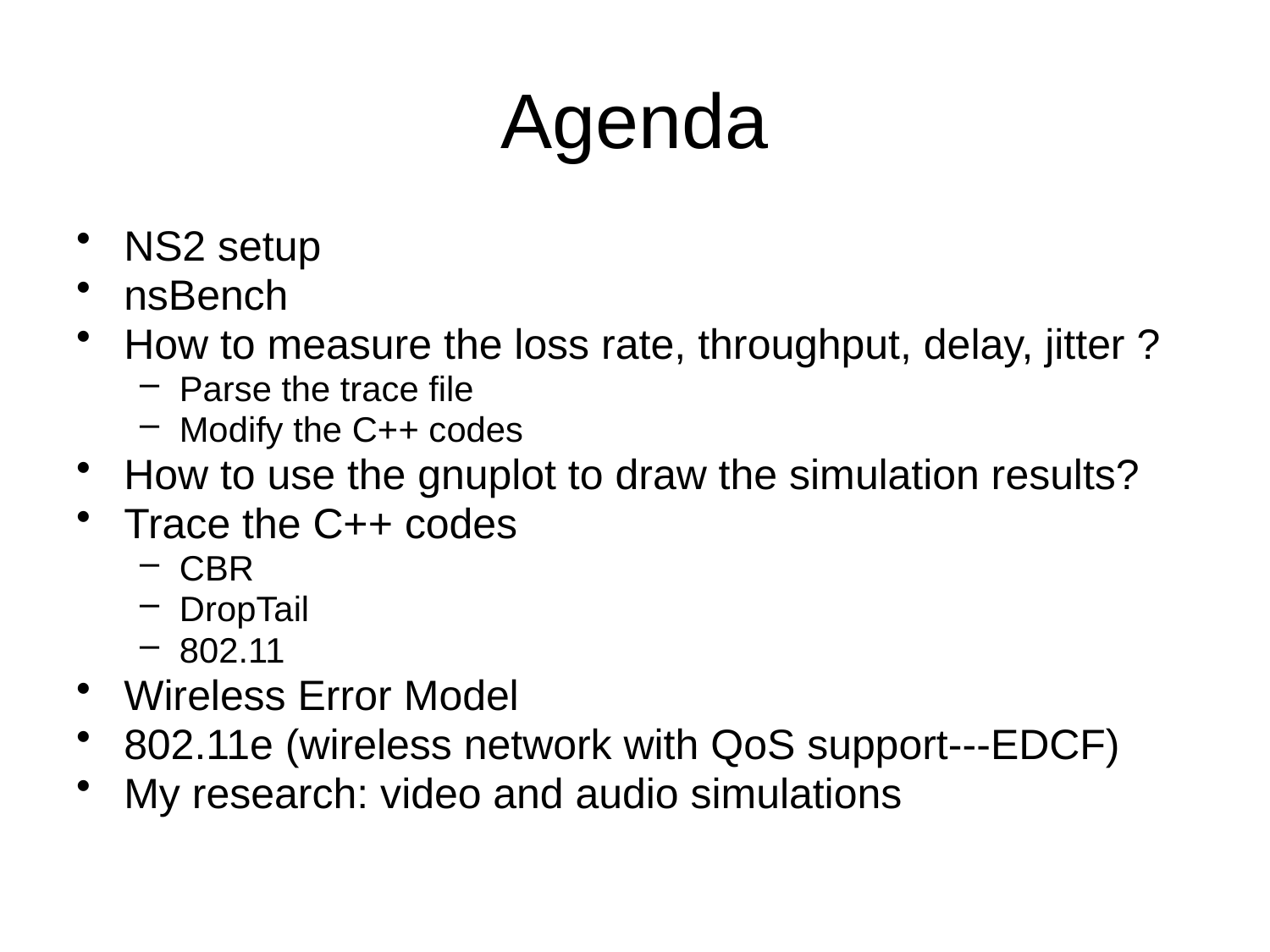

# Agenda
NS2 setup
nsBench
How to measure the loss rate, throughput, delay, jitter ?
Parse the trace file
Modify the C++ codes
How to use the gnuplot to draw the simulation results?
Trace the C++ codes
CBR
DropTail
802.11
Wireless Error Model
802.11e (wireless network with QoS support---EDCF)
My research: video and audio simulations